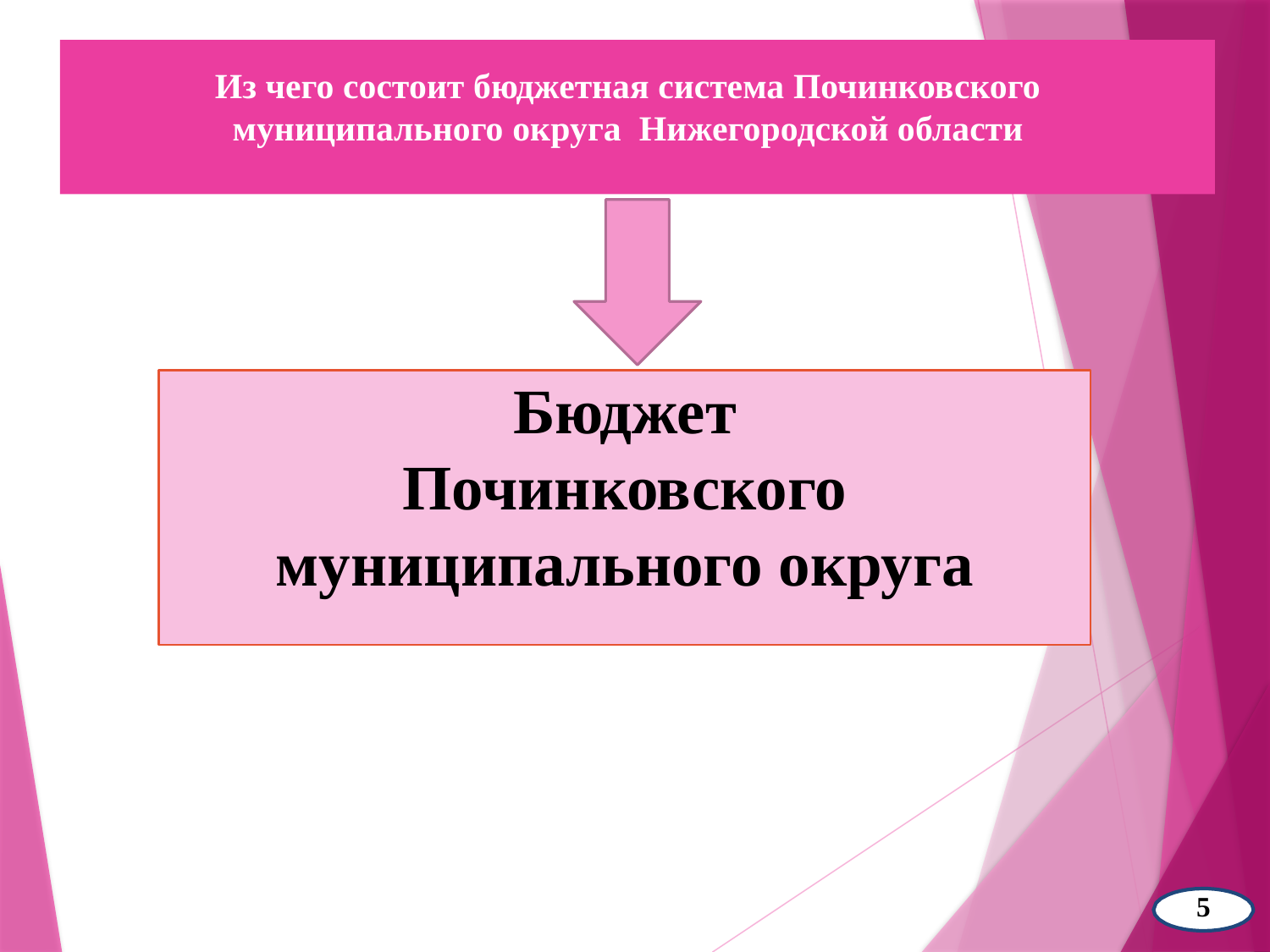

Из чего состоит бюджетная система Починковского муниципального округа  Нижегородской области

Бюджет
 Починковского
муниципального округа
5